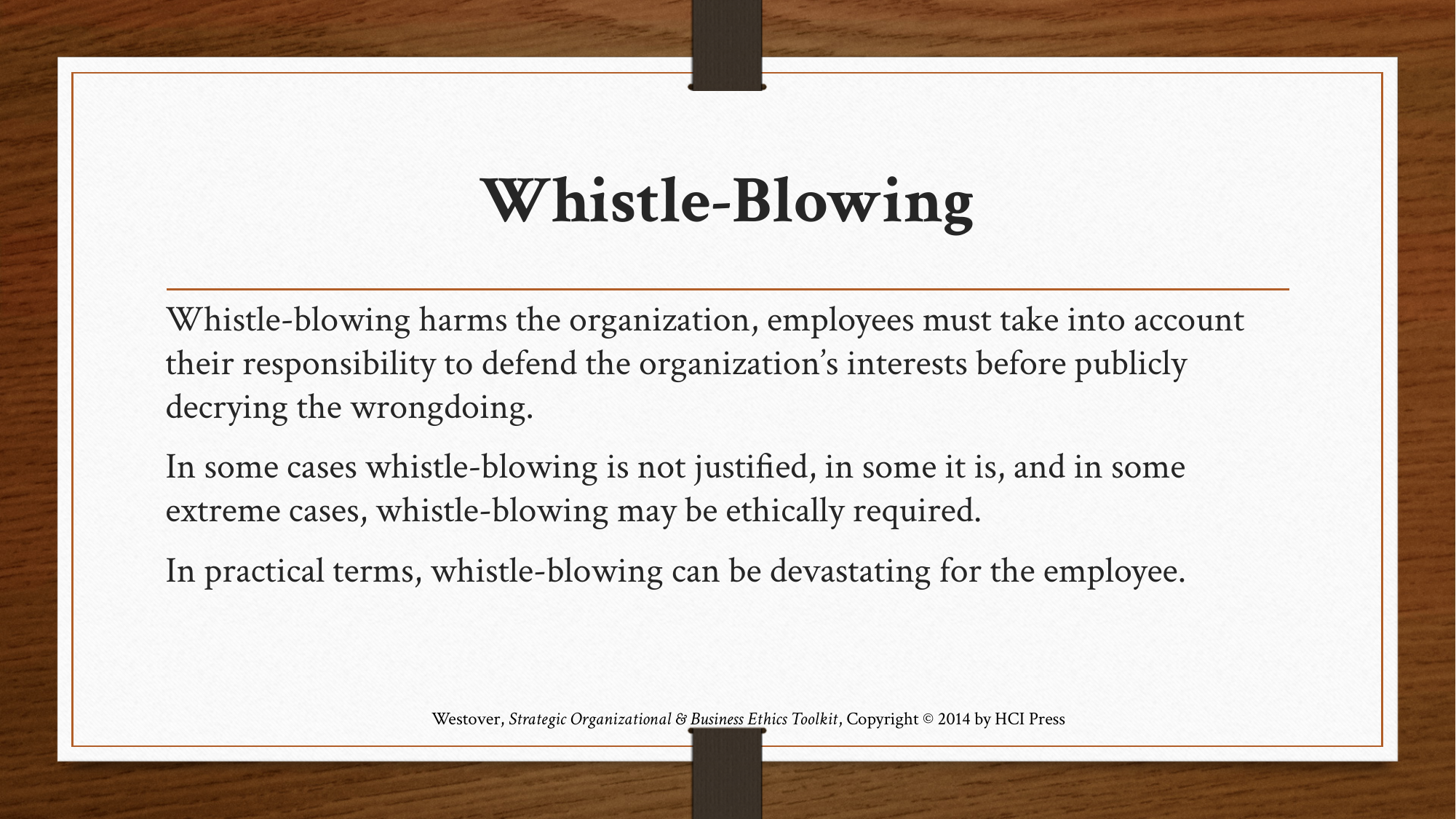

# Whistle-Blowing
Whistle-blowing harms the organization, employees must take into account their responsibility to defend the organization’s interests before publicly decrying the wrongdoing.
In some cases whistle-blowing is not justified, in some it is, and in some extreme cases, whistle-blowing may be ethically required.
In practical terms, whistle-blowing can be devastating for the employee.
Westover, Strategic Organizational & Business Ethics Toolkit, Copyright © 2014 by HCI Press